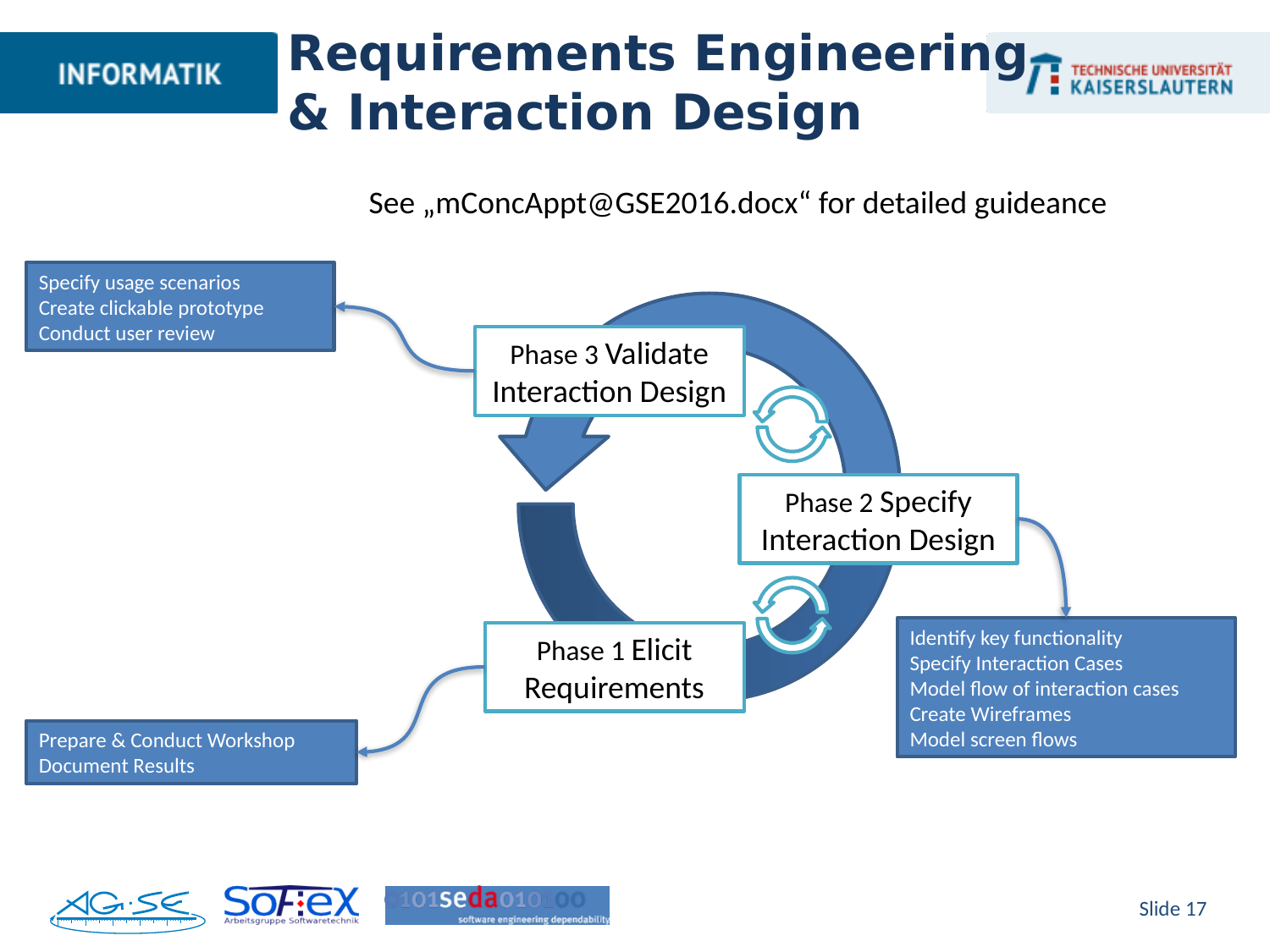

# Requirements Engineering & Interaction Design

See „mConcAppt@GSE2016.docx“ for detailed guideance
Specify usage scenarios
Create clickable prototype
Conduct user review

Phase 3 Validate Interaction Design

Phase 2 Specify Interaction Design

Phase 1 Elicit Requirements
Identify key functionality
Specify Interaction Cases
Model flow of interaction cases
Create Wireframes
Model screen flows
Prepare & Conduct Workshop
Document Results